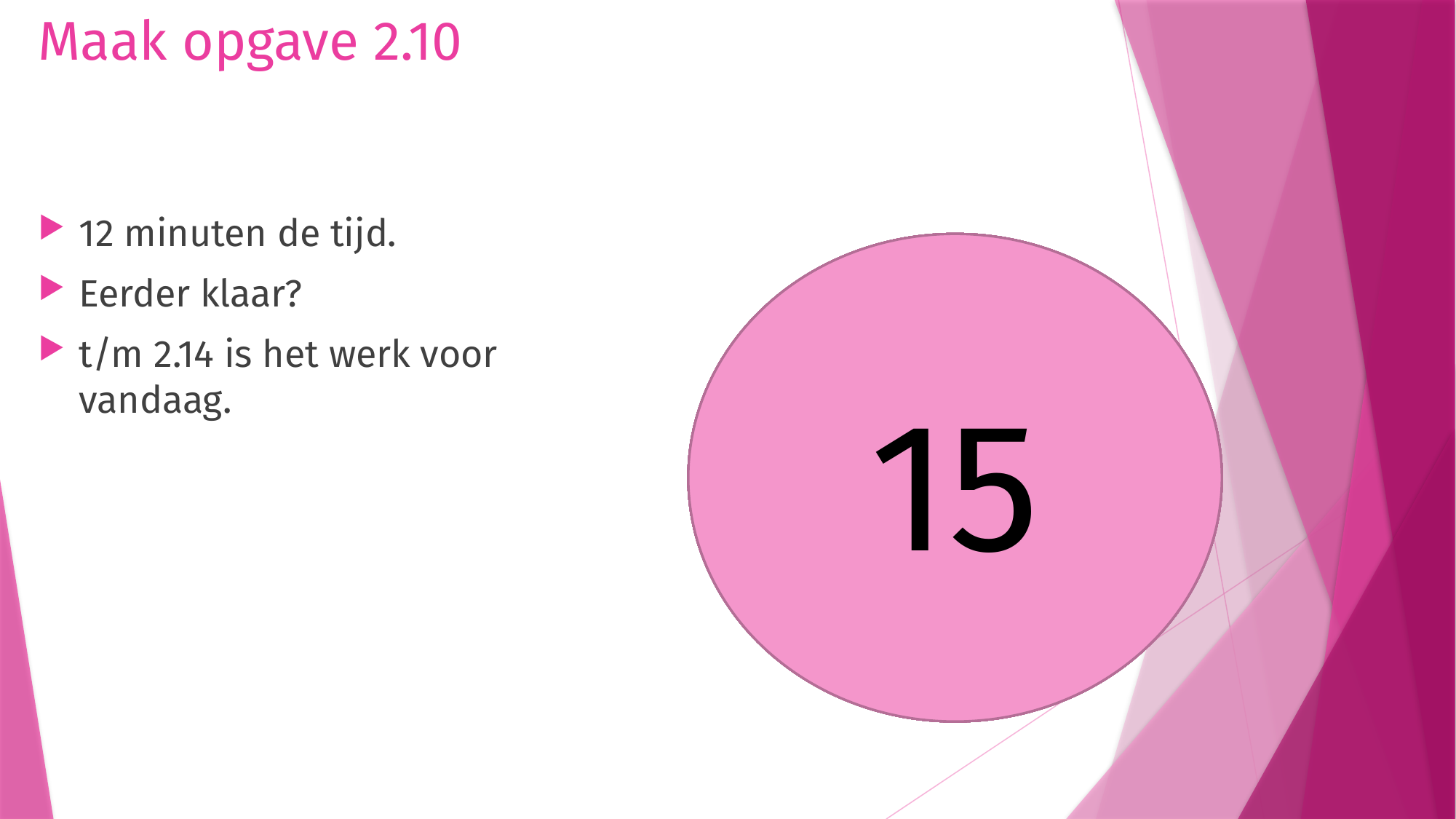

# Maak opgave 2.10
12 minuten de tijd.
Eerder klaar?
t/m 2.14 is het werk voor vandaag.

15
14
13
12
11
10
8
9
5
6
7
4
3
1
2